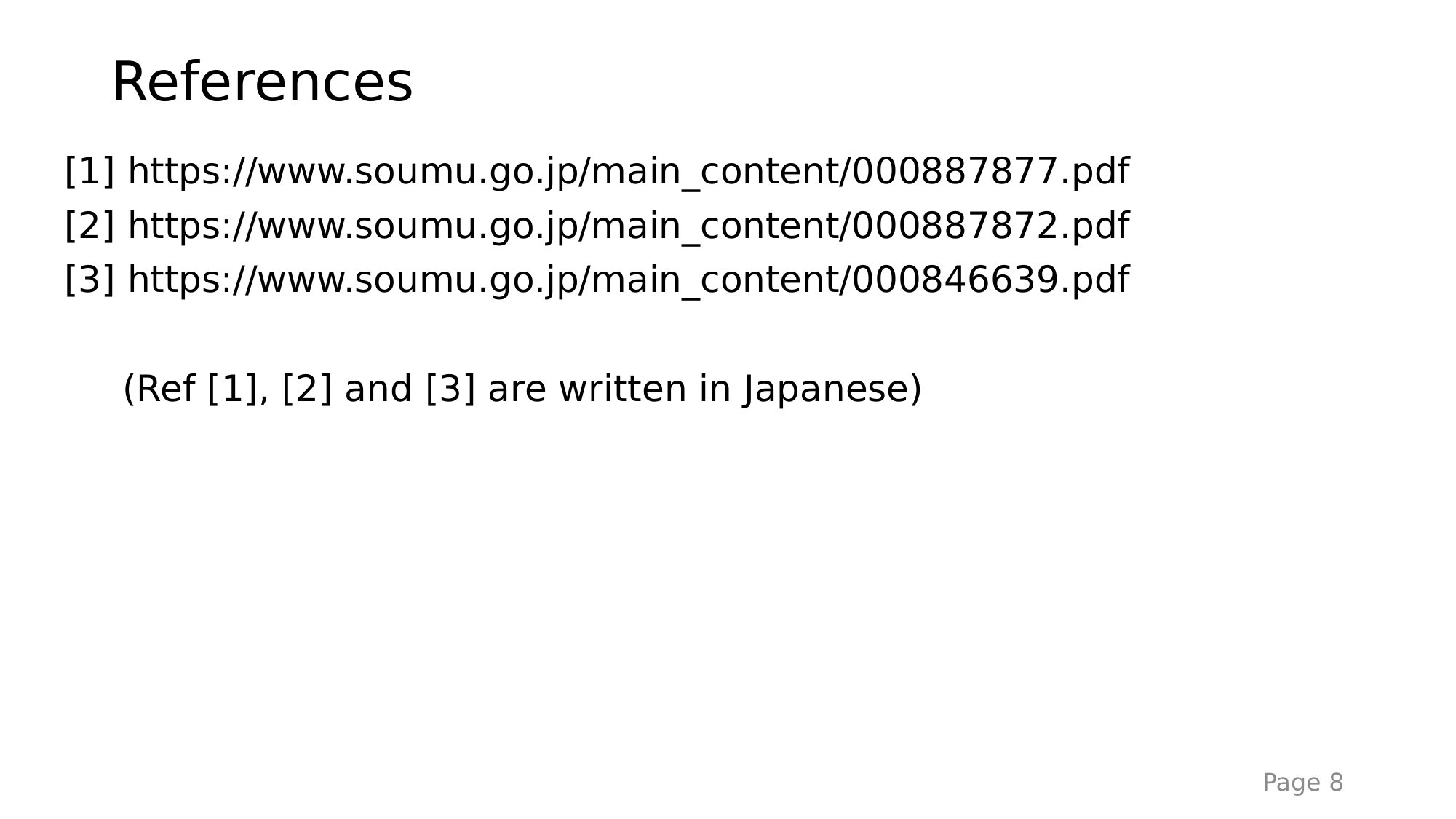

# References
[1] https://www.soumu.go.jp/main_content/000887877.pdf
[2] https://www.soumu.go.jp/main_content/000887872.pdf
[3] https://www.soumu.go.jp/main_content/000846639.pdf

     (Ref [1], [2] and [3] are written in Japanese)
Page 8